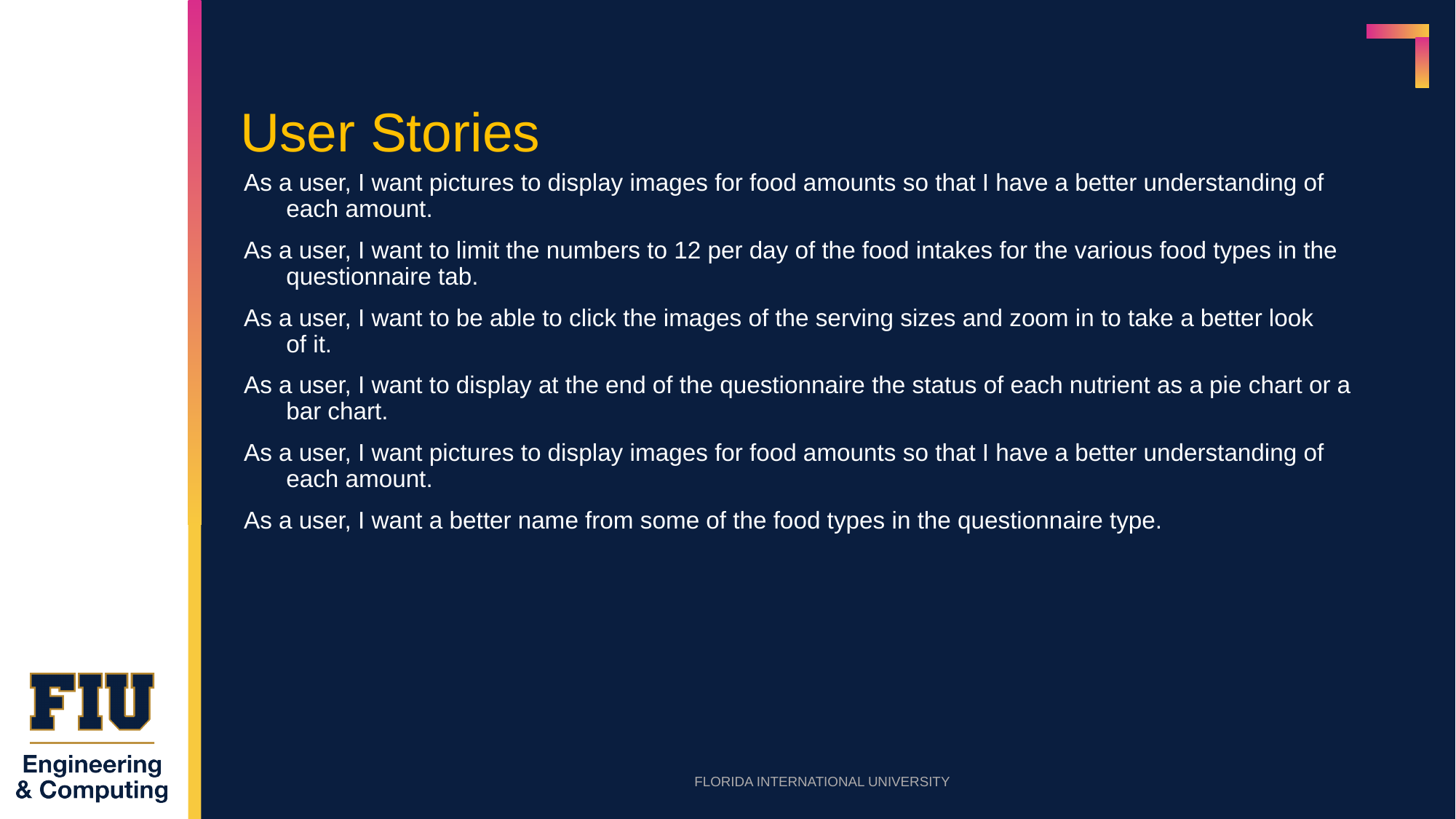

# User Stories
As a user, I want pictures to display images for food amounts so that I have a better understanding of each amount.
As a user, I want to limit the numbers to 12 per day of the food intakes for the various food types in the questionnaire tab.
As a user, I want to be able to click the images of the serving sizes and zoom in to take a better look of it.
As a user, I want to display at the end of the questionnaire the status of each nutrient as a pie chart or a bar chart.
As a user, I want pictures to display images for food amounts so that I have a better understanding of each amount.
As a user, I want a better name from some of the food types in the questionnaire type.